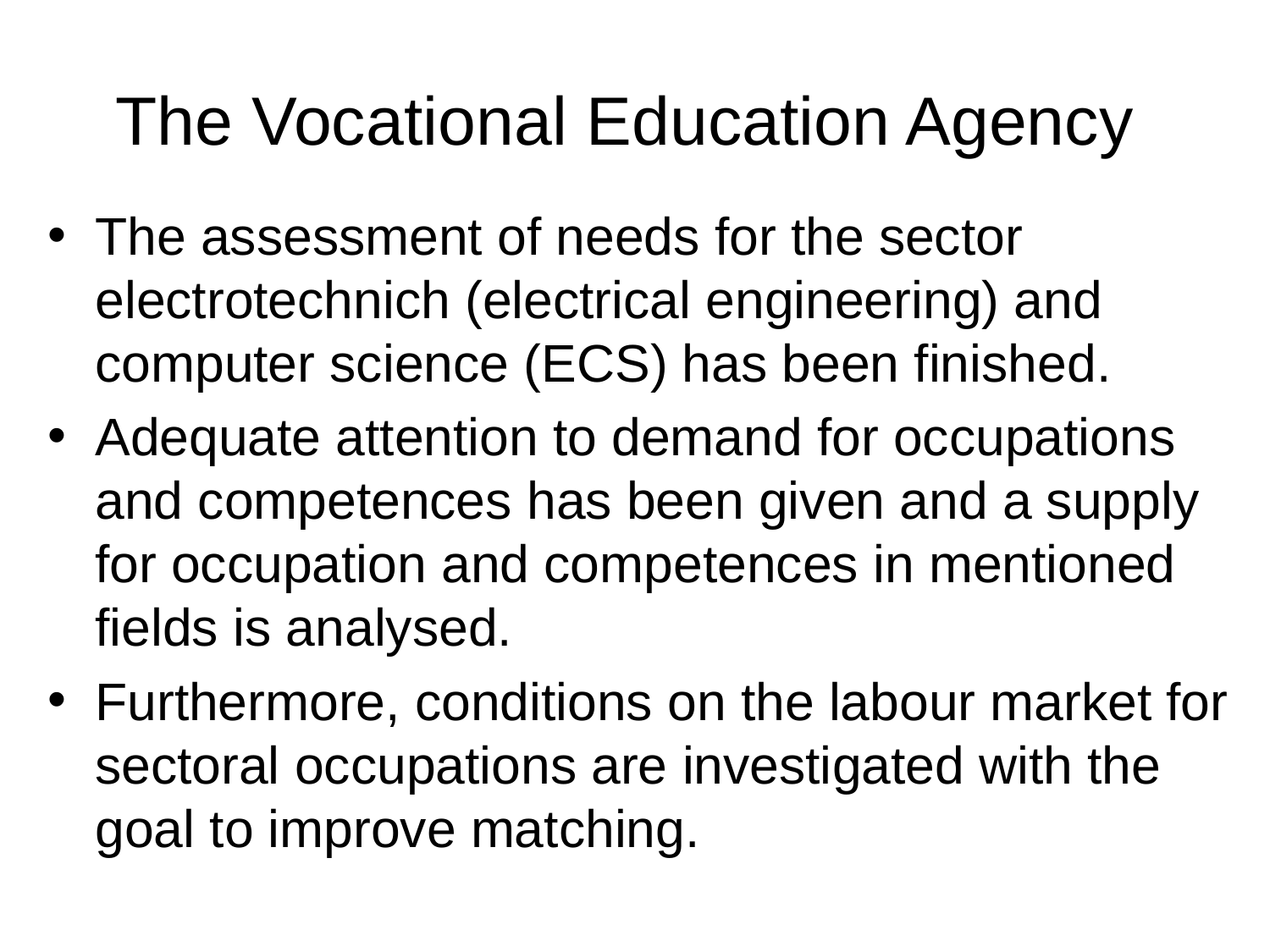

# The Vocational Education Agency
The assessment of needs for the sector electrotechnich (electrical engineering) and computer science (ECS) has been finished.
Adequate attention to demand for occupations and competences has been given and a supply for occupation and competences in mentioned fields is analysed.
Furthermore, conditions on the labour market for sectoral occupations are investigated with the goal to improve matching.